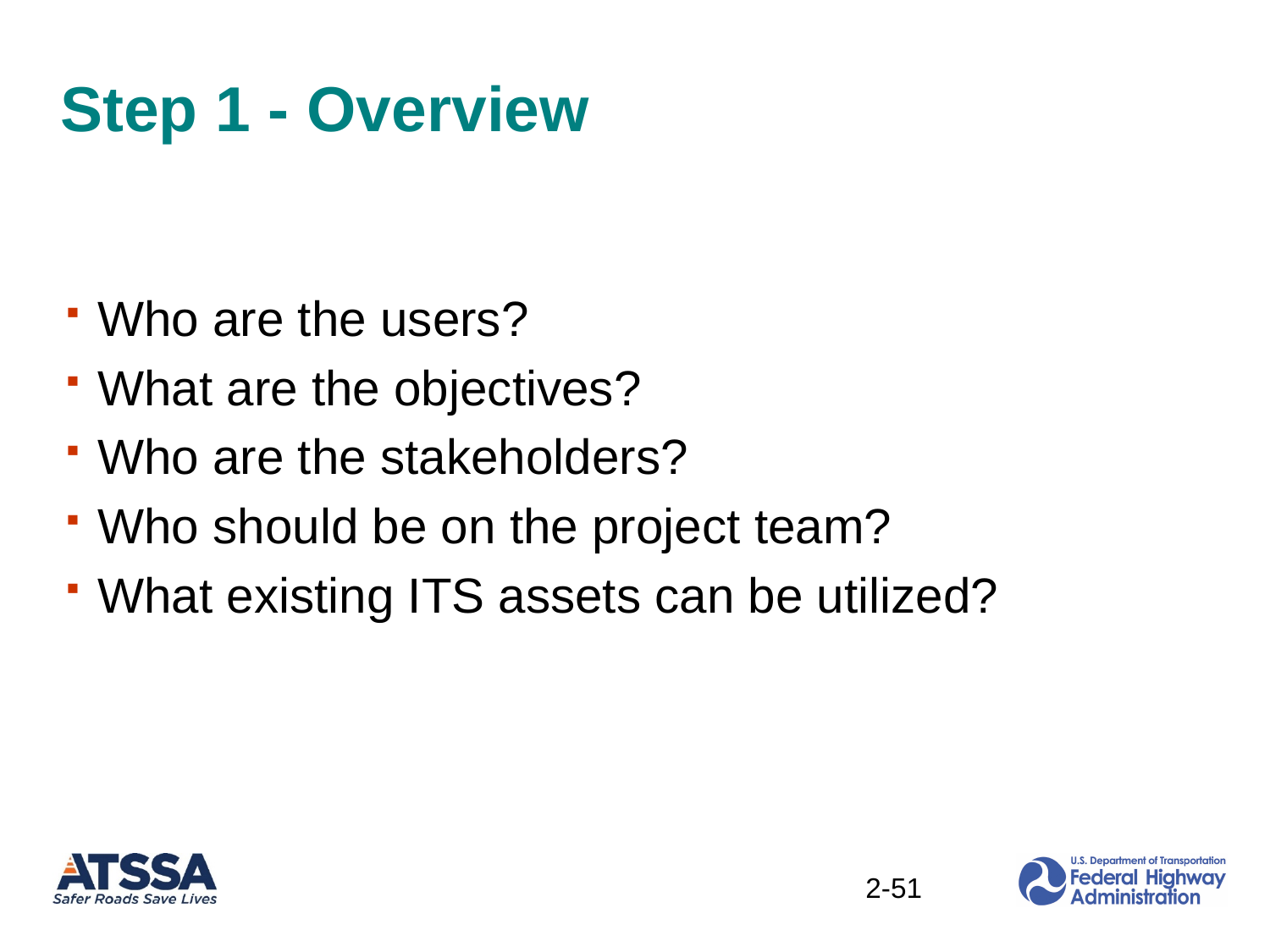

# Step 1 - Overview
Who are the users?
What are the objectives?
Who are the stakeholders?
Who should be on the project team?
What existing ITS assets can be utilized?